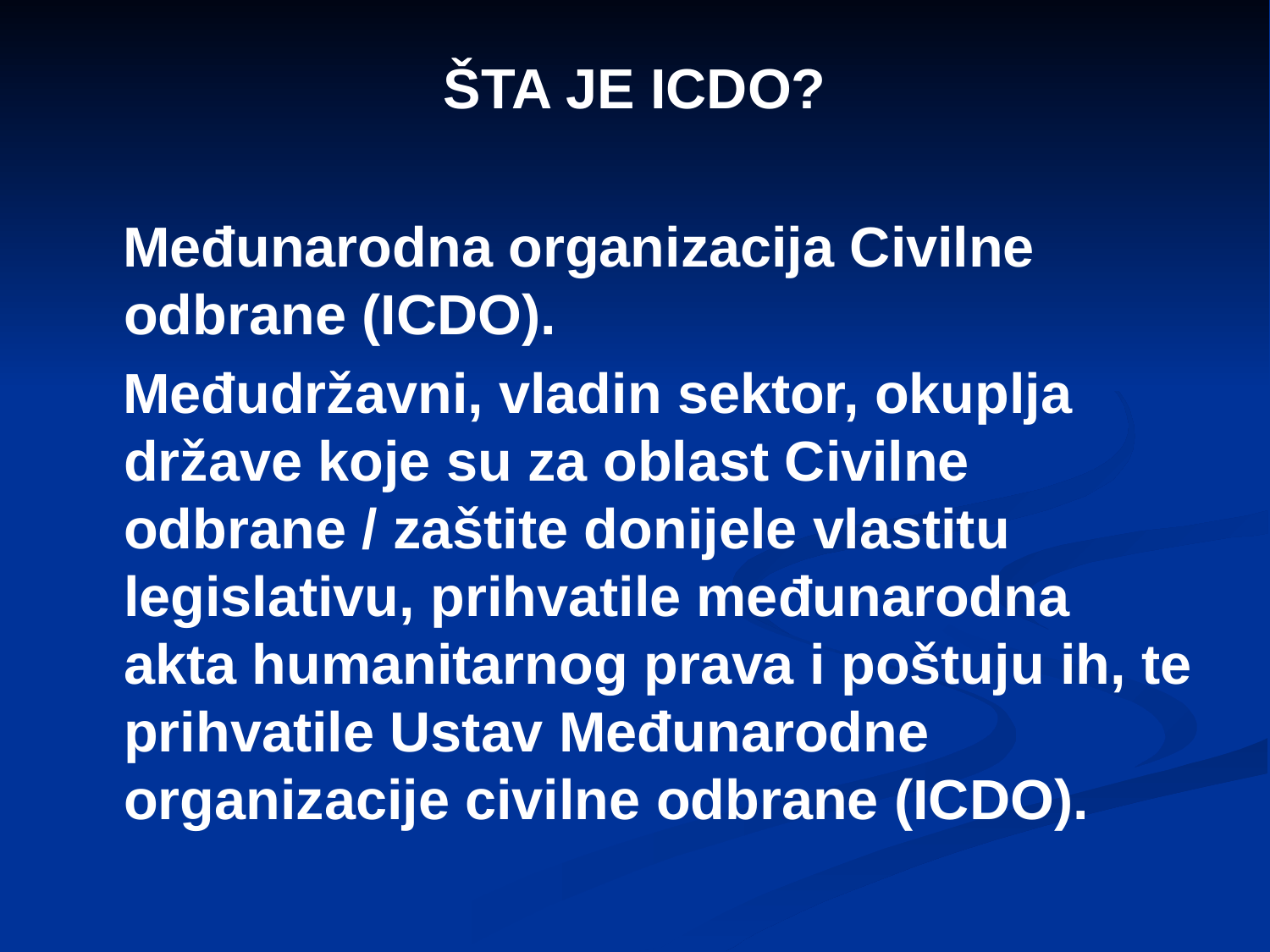

ŠTA JE ICDO?

   Međunarodna organizacija Civilne odbrane (ICDO).
   Međudržavni, vladin sektor, okuplja države koje su za oblast Civilne odbrane / zaštite donijele vlastitu legislativu, prihvatile međunarodna akta humanitarnog prava i poštuju ih, te prihvatile Ustav Međunarodne organizacije civilne odbrane (ICDO).